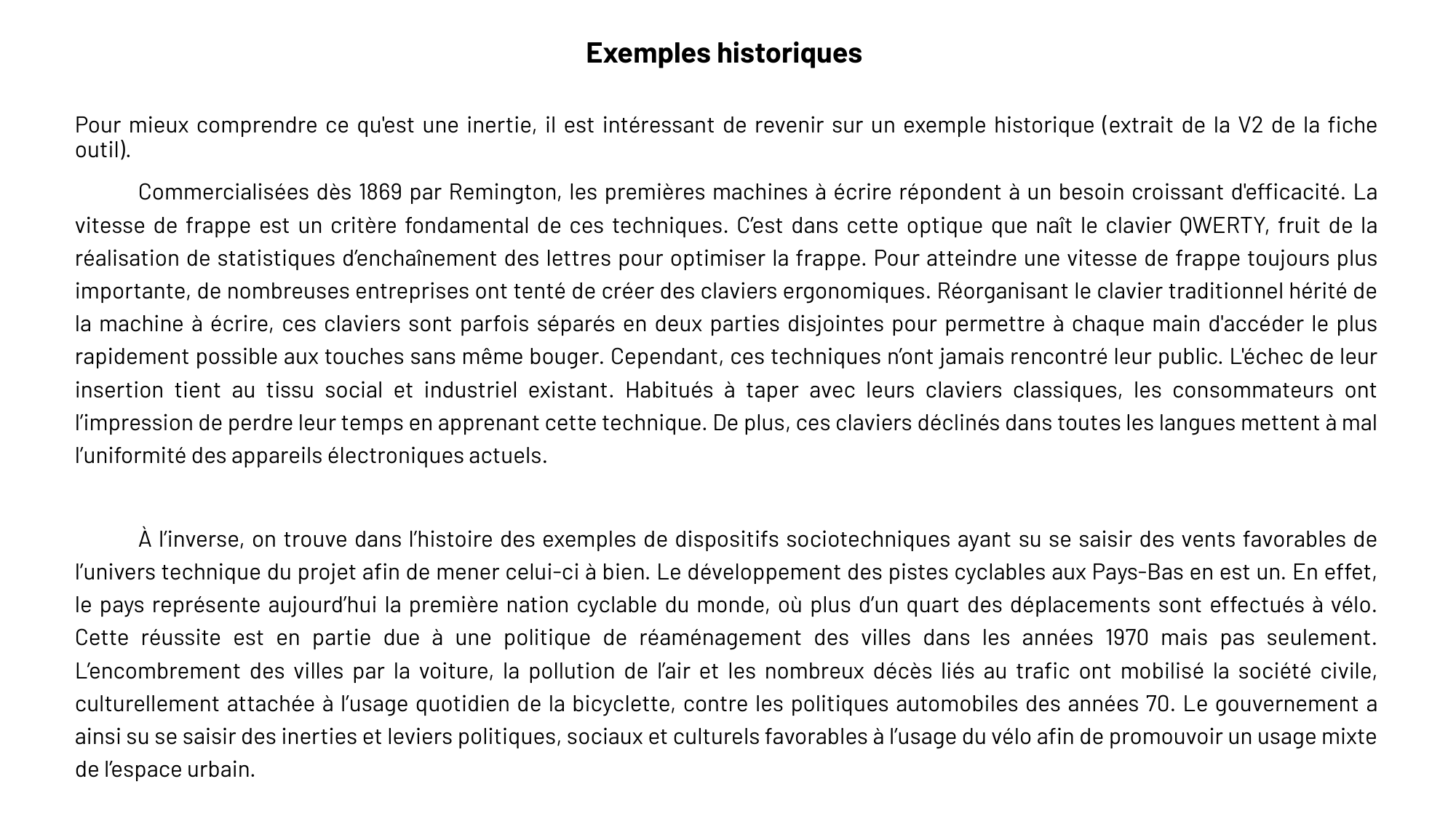

Exemples historiques

Pour mieux comprendre ce qu'est une inertie, il est intéressant de revenir sur un exemple historique (extrait de la V2 de la fiche outil).
	Commercialisées dès 1869 par Remington, les premières machines à écrire répondent à un besoin croissant d'efficacité. La vitesse de frappe est un critère fondamental de ces techniques. C’est dans cette optique que naît le clavier QWERTY, fruit de la réalisation de statistiques d’enchaînement des lettres pour optimiser la frappe. Pour atteindre une vitesse de frappe toujours plus importante, de nombreuses entreprises ont tenté de créer des claviers ergonomiques. Réorganisant le clavier traditionnel hérité de la machine à écrire, ces claviers sont parfois séparés en deux parties disjointes pour permettre à chaque main d'accéder le plus rapidement possible aux touches sans même bouger. Cependant, ces techniques n’ont jamais rencontré leur public. L'échec de leur insertion tient au tissu social et industriel existant. Habitués à taper avec leurs claviers classiques, les consommateurs ont l’impression de perdre leur temps en apprenant cette technique. De plus, ces claviers déclinés dans toutes les langues mettent à mal l’uniformité des appareils électroniques actuels.

	À l’inverse, on trouve dans l’histoire des exemples de dispositifs sociotechniques ayant su se saisir des vents favorables de l’univers technique du projet afin de mener celui-ci à bien. Le développement des pistes cyclables aux Pays-Bas en est un. En effet, le pays représente aujourd’hui la première nation cyclable du monde, où plus d’un quart des déplacements sont effectués à vélo. Cette réussite est en partie due à une politique de réaménagement des villes dans les années 1970 mais pas seulement. L’encombrement des villes par la voiture, la pollution de l’air et les nombreux décès liés au trafic ont mobilisé la société civile, culturellement attachée à l’usage quotidien de la bicyclette, contre les politiques automobiles des années 70. Le gouvernement a ainsi su se saisir des inerties et leviers politiques, sociaux et culturels favorables à l’usage du vélo afin de promouvoir un usage mixte de l’espace urbain.